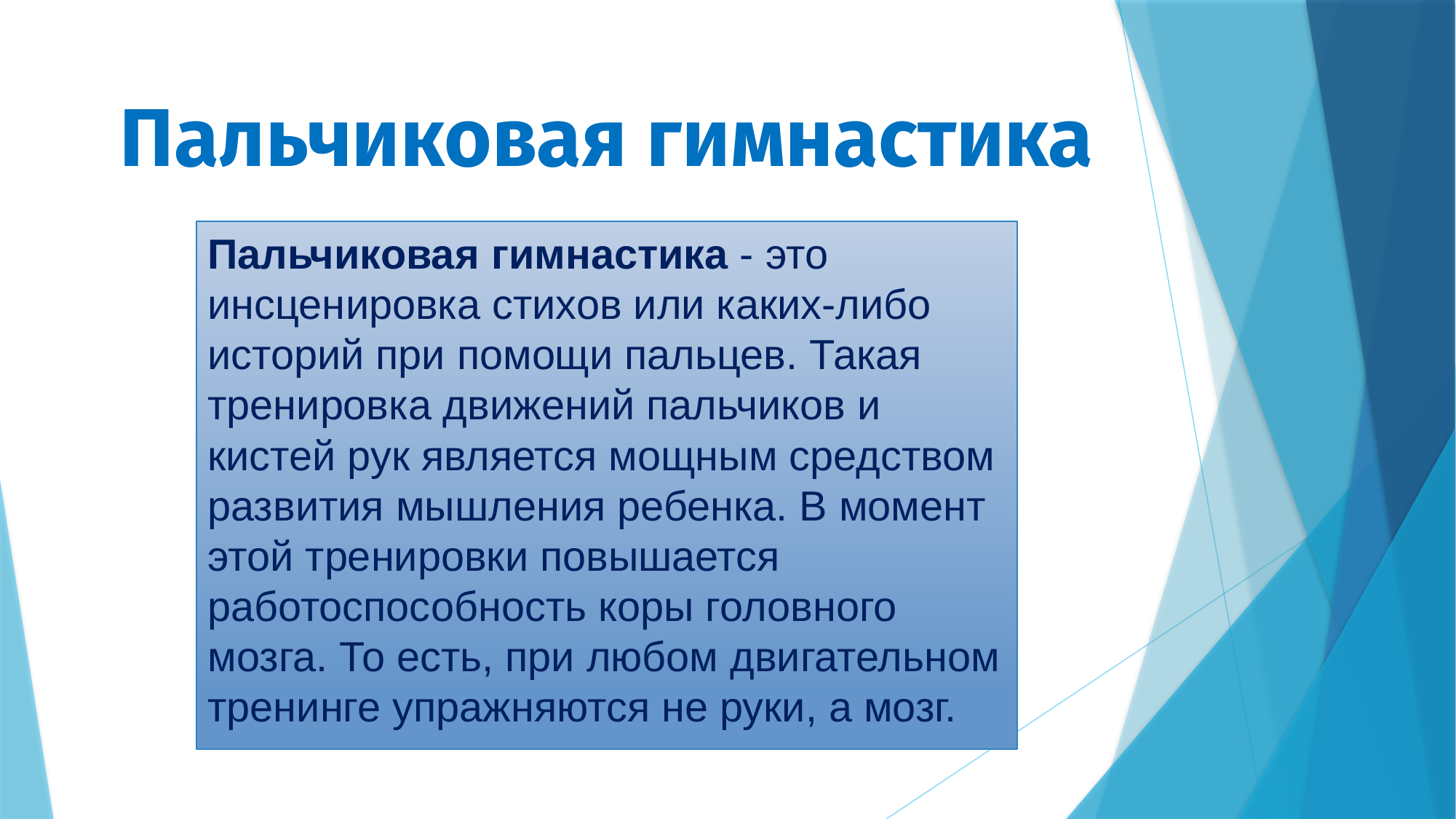

Пальчиковая гимнастика
# Пальчиковая гимнастика - это инсценировка стихов или каких-либо историй при помощи пальцев. Такая тренировка движений пальчиков и кистей рук является мощным средством развития мышления ребенка. В момент этой тренировки повышается работоспособность коры головного мозга. То есть, при любом двигательном тренинге упражняются не руки, а мозг.